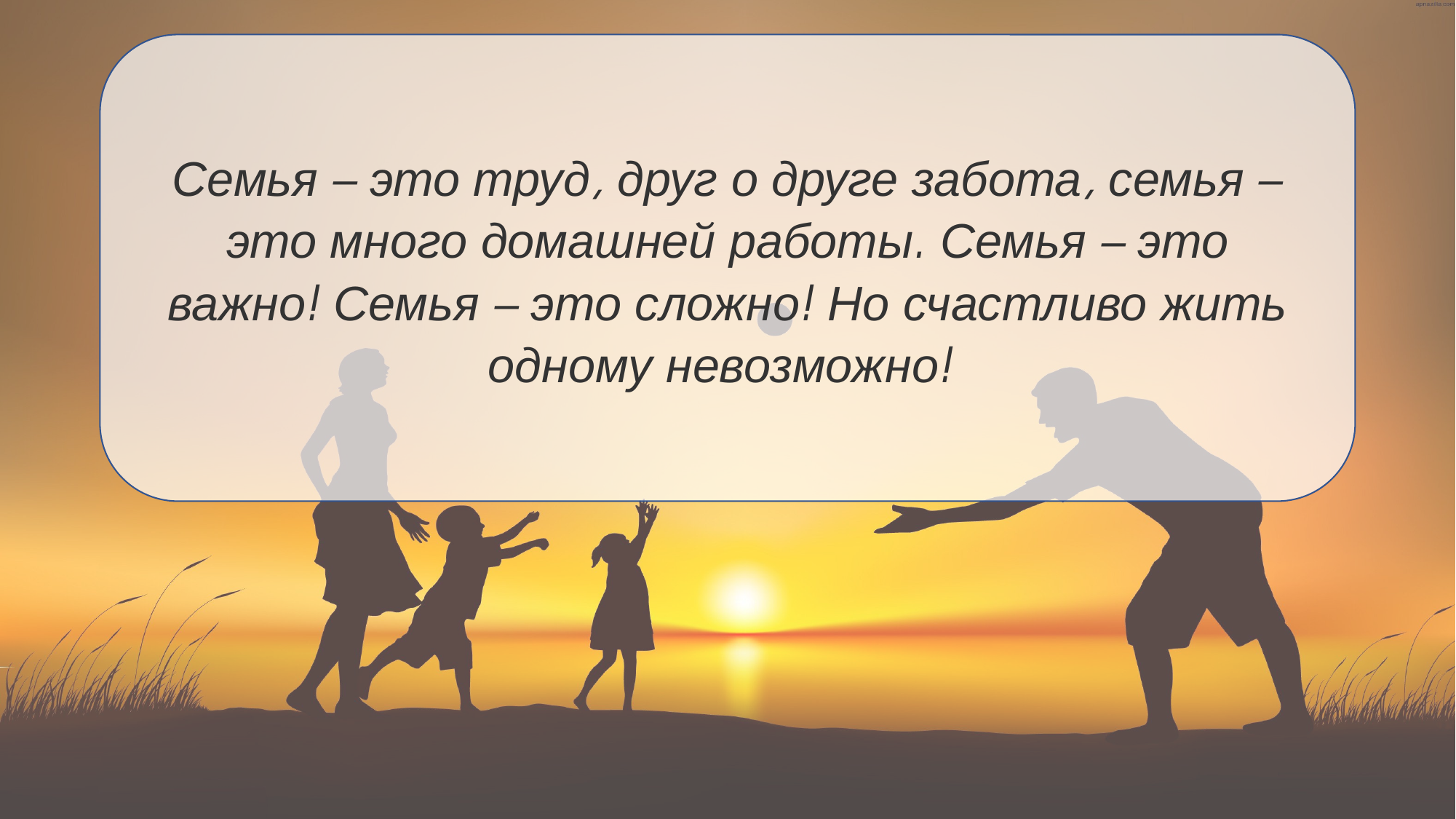

Семья – это труд, друг о друге забота, семья – это много домашней работы. Семья – это важно! Семья – это сложно! Но счастливо жить одному невозможно!